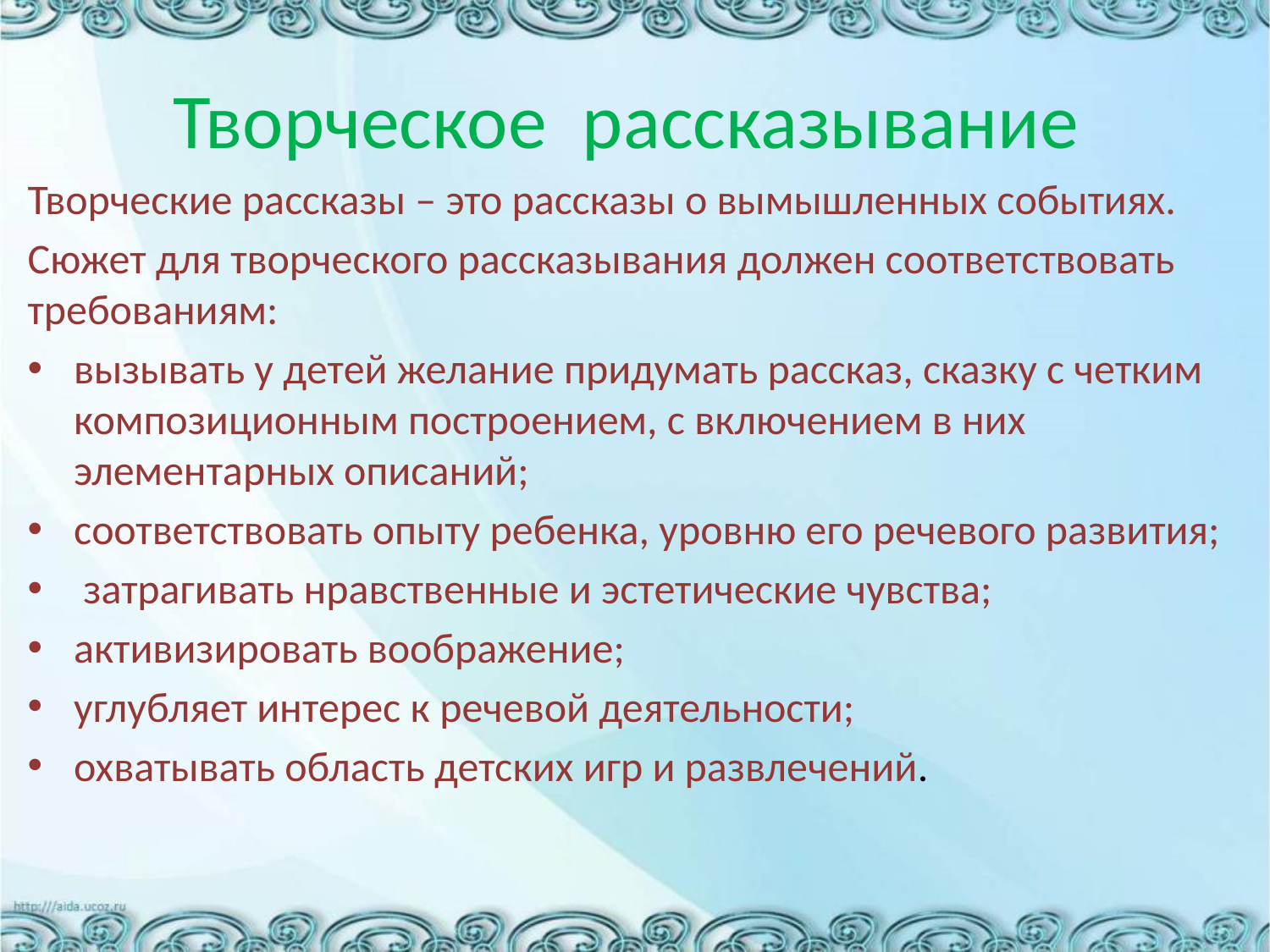

# Творческое  рассказывание
Творческие рассказы – это рассказы о вымышленных событиях.
Сюжет для творческого рассказывания должен соответствовать требованиям:
вызывать у детей желание придумать рассказ, сказку с четким композиционным построением, с включением в них элементарных описаний;
соответствовать опыту ребенка, уровню его речевого развития;
 затрагивать нравственные и эстетические чувства;
активизировать воображение;
углубляет интерес к речевой деятельности;
охватывать область детских игр и развлечений.